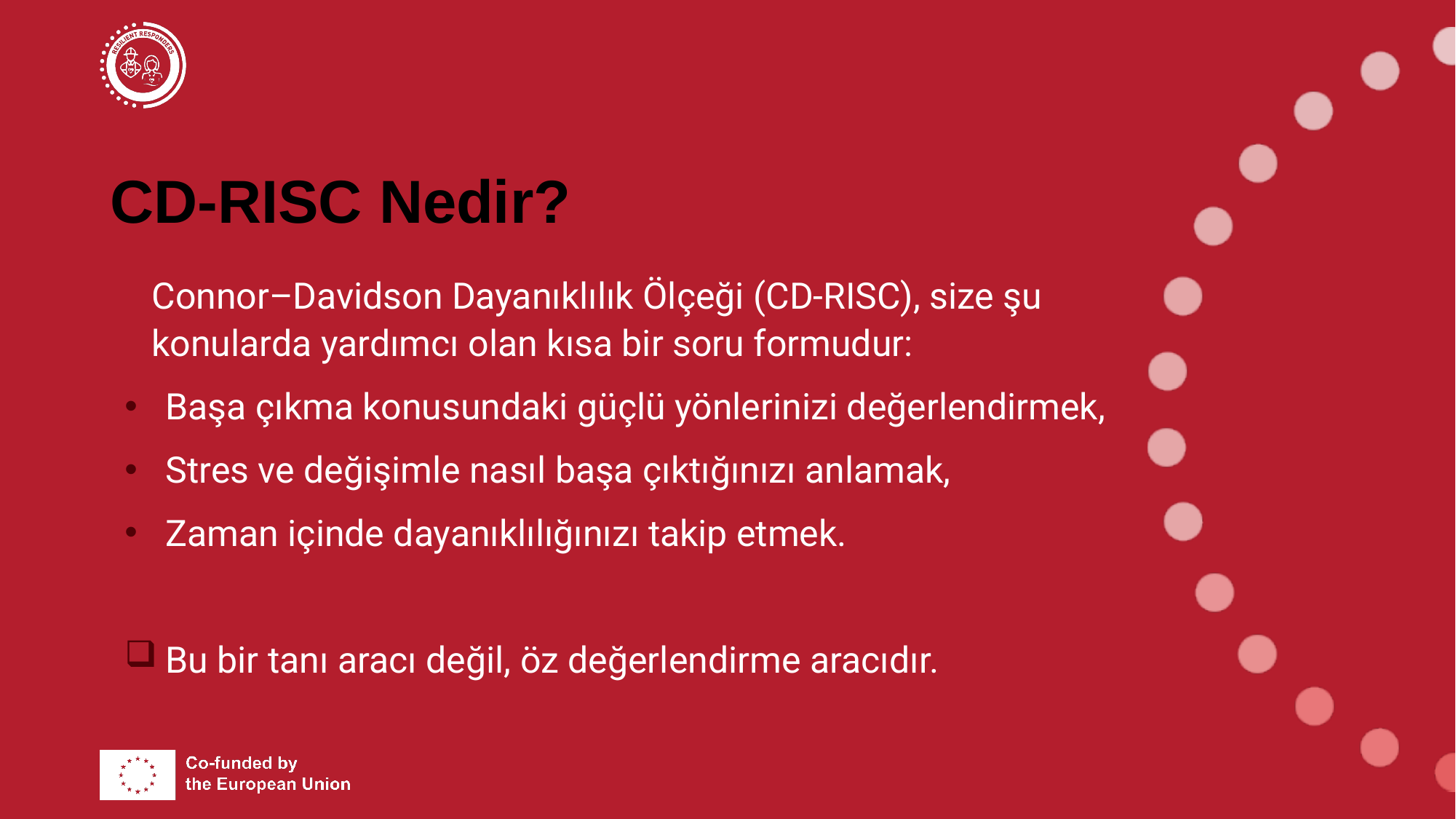

# CD-RISC Nedir?
	Connor–Davidson Dayanıklılık Ölçeği (CD-RISC), size şu konularda yardımcı olan kısa bir soru formudur:
Başa çıkma konusundaki güçlü yönlerinizi değerlendirmek,
Stres ve değişimle nasıl başa çıktığınızı anlamak,
Zaman içinde dayanıklılığınızı takip etmek.

Bu bir tanı aracı değil, öz değerlendirme aracıdır.